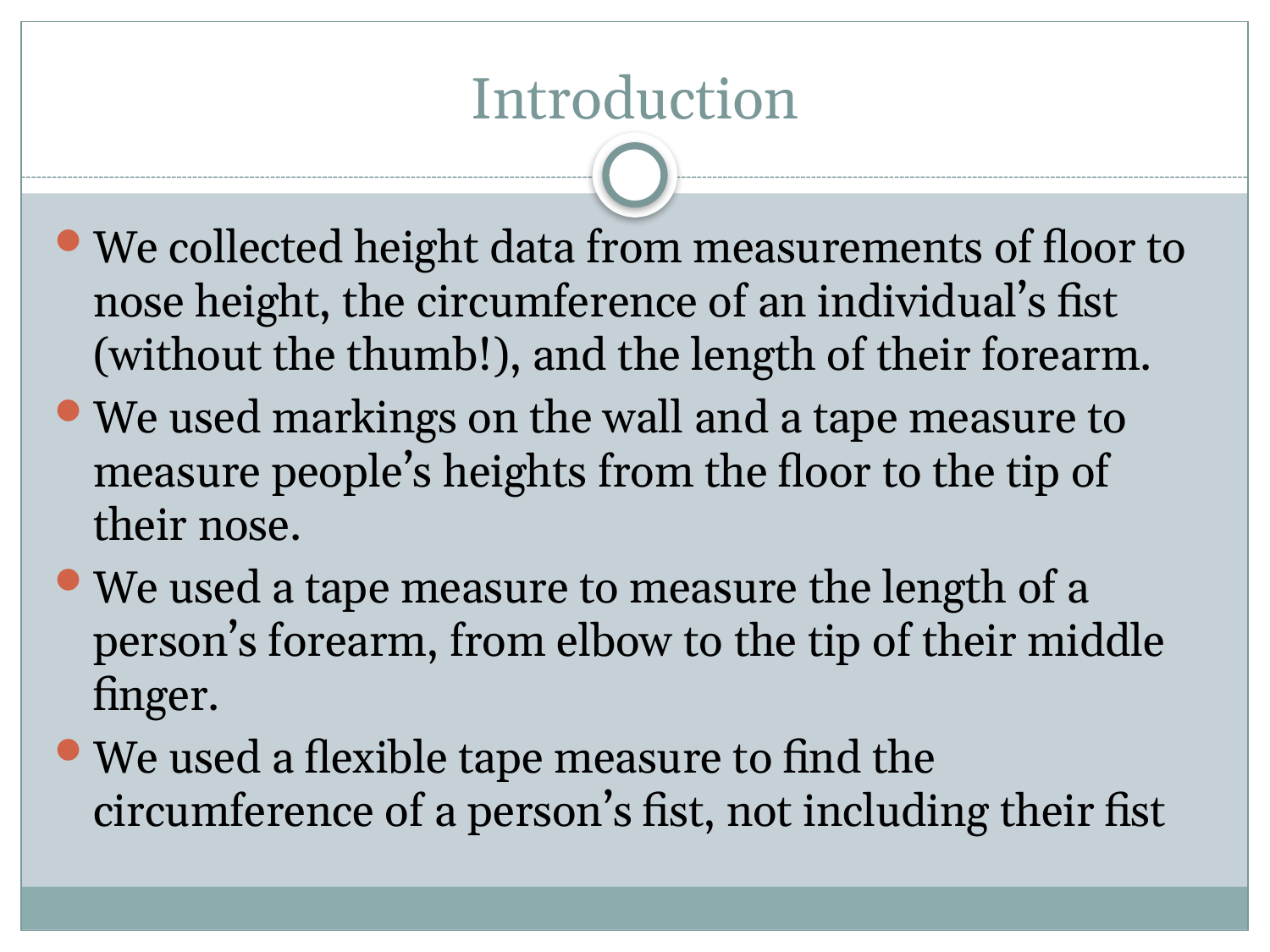

# Introduction
We collected height data from measurements of floor to nose height, the circumference of an individual’s fist (without the thumb!), and the length of their forearm.
We used markings on the wall and a tape measure to measure people’s heights from the floor to the tip of their nose.
We used a tape measure to measure the length of a person’s forearm, from elbow to the tip of their middle finger.
We used a flexible tape measure to find the circumference of a person’s fist, not including their fist